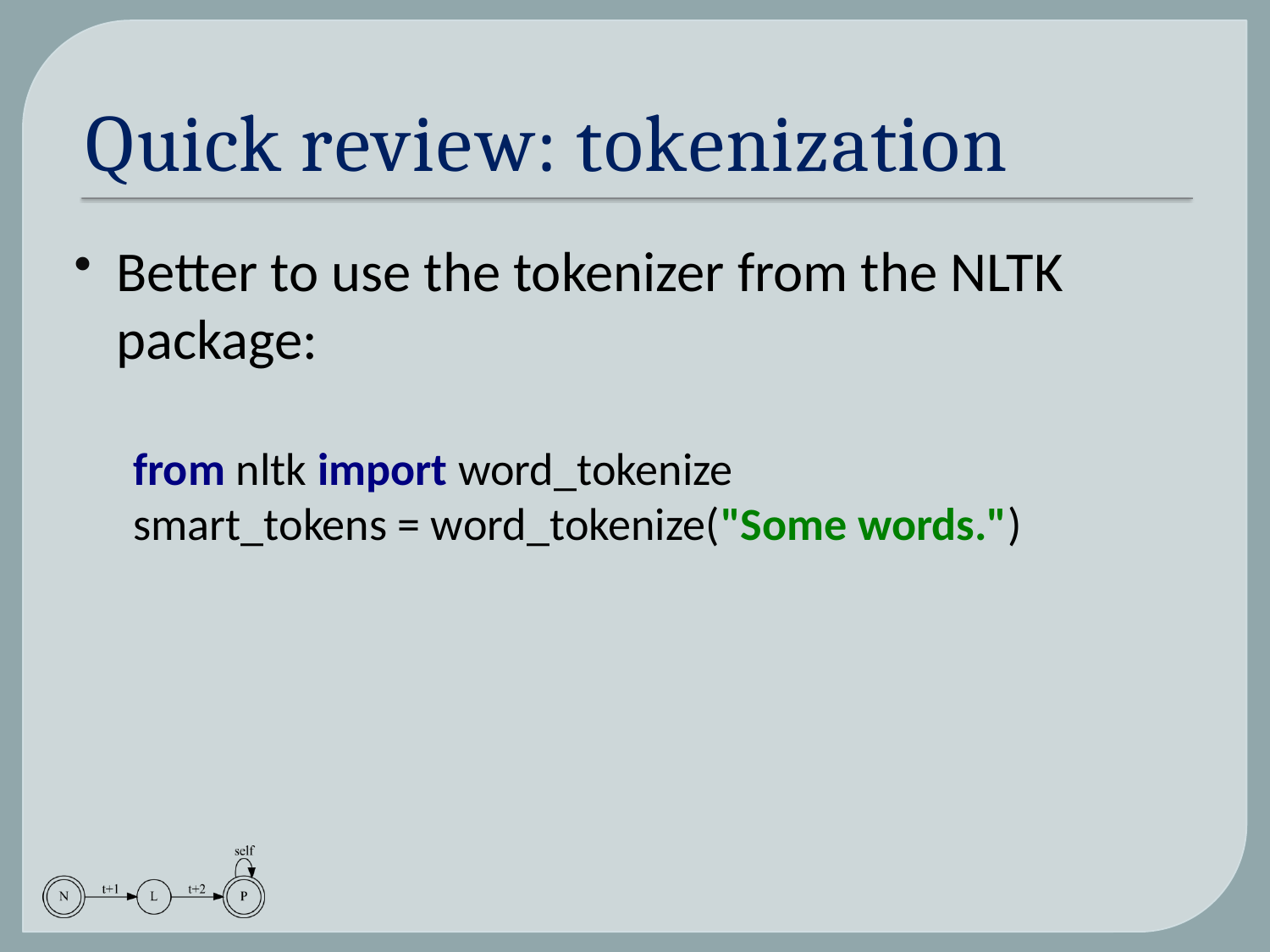

# Quick review: tokenization
Better to use the tokenizer from the NLTK package:

from nltk import word_tokenize
smart_tokens = word_tokenize("Some words.")